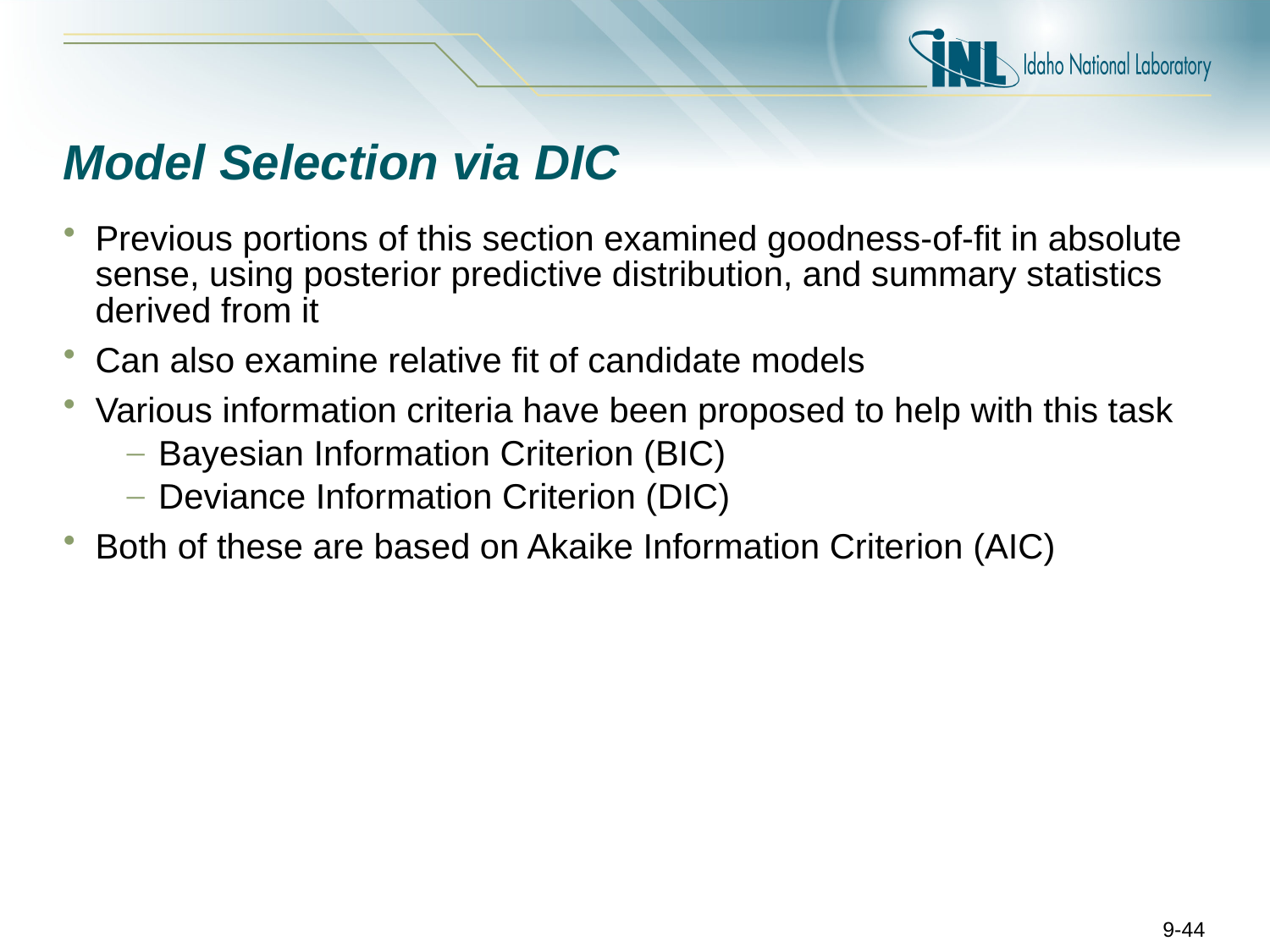

# Model Selection via DIC
Previous portions of this section examined goodness-of-fit in absolute sense, using posterior predictive distribution, and summary statistics derived from it
Can also examine relative fit of candidate models
Various information criteria have been proposed to help with this task
Bayesian Information Criterion (BIC)
Deviance Information Criterion (DIC)
Both of these are based on Akaike Information Criterion (AIC)
9-44